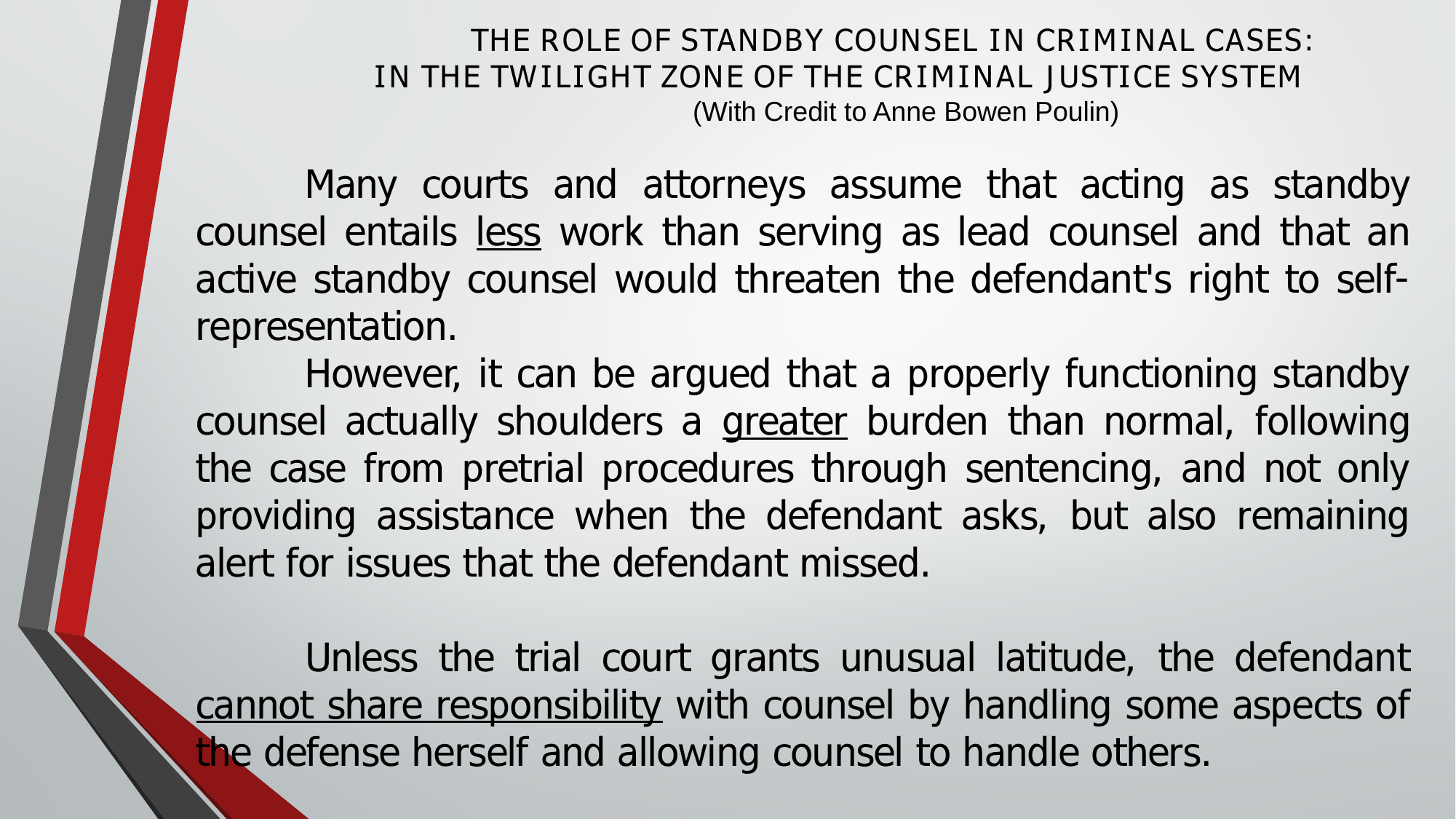

THE ROLE OF STANDBY COUNSEL IN CRIMINAL CASES:
                    IN THE TWILIGHT ZONE OF THE CRIMINAL JUSTICE SYSTEM
                                                                 (With Credit to Anne Bowen Poulin)

	Many courts and attorneys assume that acting as standby counsel entails less work than serving as lead counsel and that an active standby counsel would threaten the defendant's right to self-representation.
	However, it can be argued that a properly functioning standby counsel actually shoulders a greater burden than normal, following the case from pretrial procedures through sentencing, and not only providing assistance when the defendant asks, but also remaining alert for issues that the defendant missed.

	Unless the trial court grants unusual latitude, the defendant cannot share responsibility with counsel by handling some aspects of the defense herself and allowing counsel to handle others.